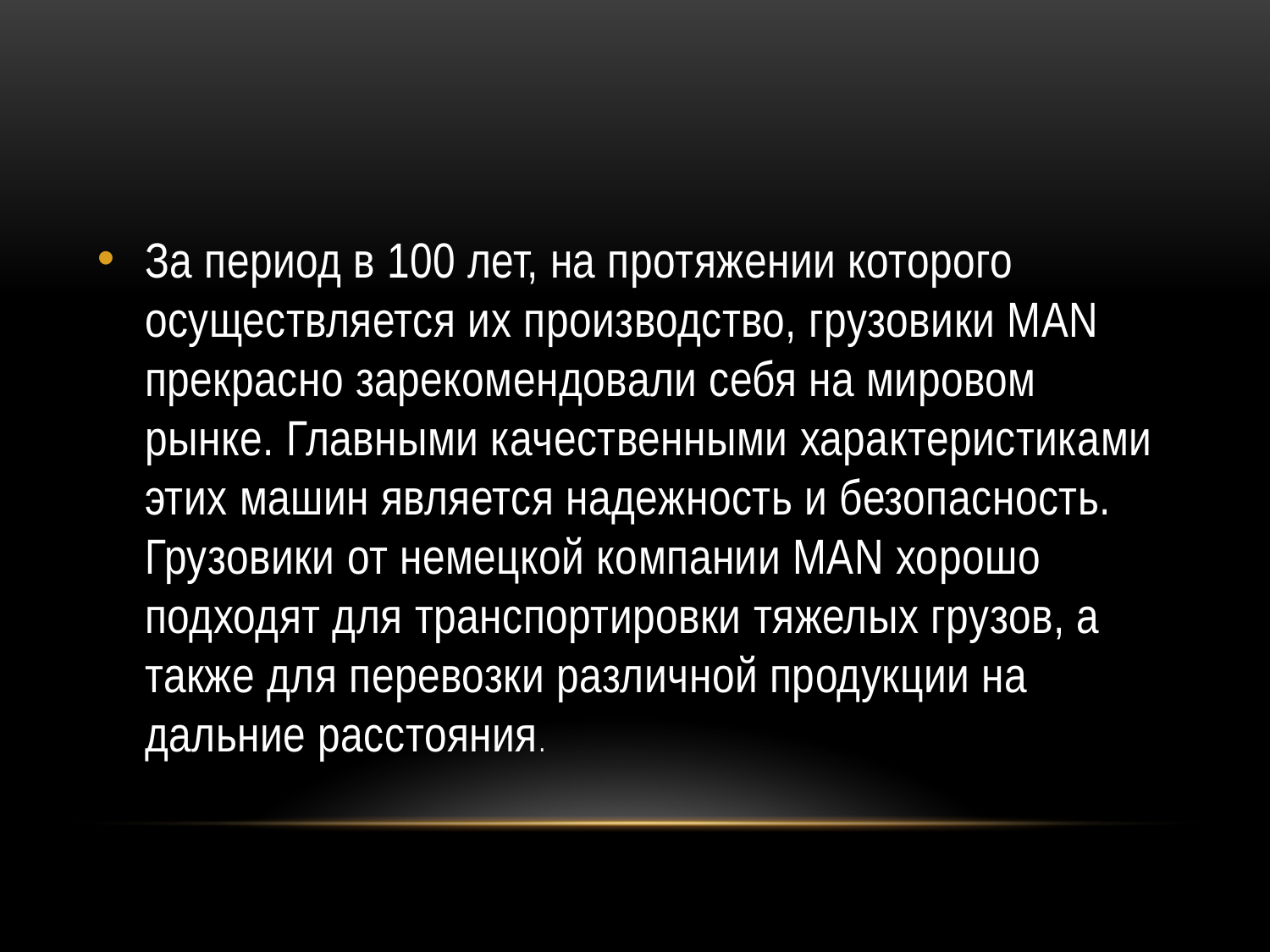

За период в 100 лет, на протяжении которого осуществляется их производство, грузовики MAN прекрасно зарекомендовали себя на мировом рынке. Главными качественными характеристиками этих машин является надежность и безопасность. Грузовики от немецкой компании MAN хорошо подходят для транспортировки тяжелых грузов, а также для перевозки различной продукции на дальние расстояния.